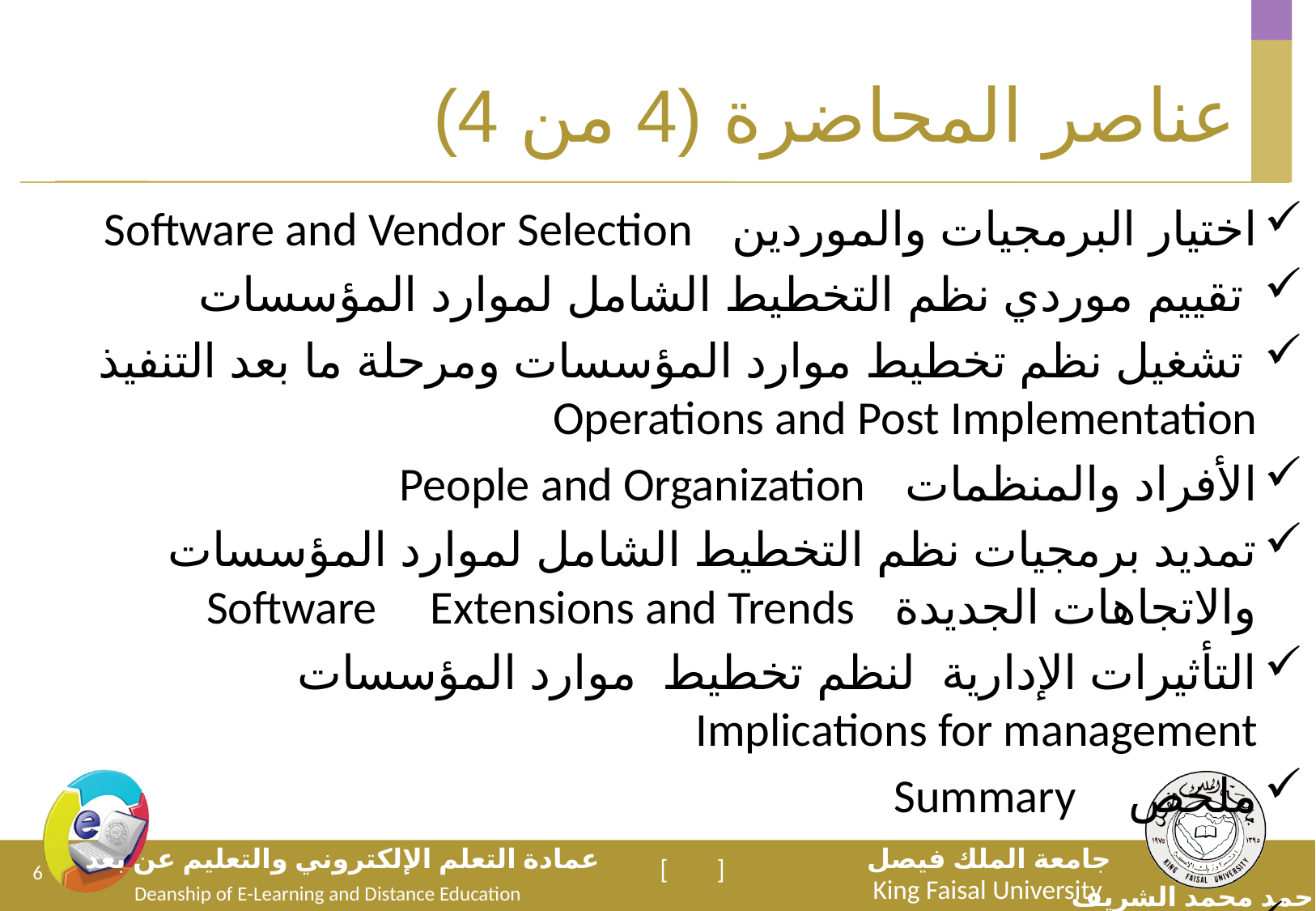

# عناصر المحاضرة (4 من 4)
اختيار البرمجيات والموردين   Software and Vendor Selection
 تقييم موردي نظم التخطيط الشامل لموارد المؤسسات
 تشغيل نظم تخطيط موارد المؤسسات ومرحلة ما بعد التنفيذ  Operations and Post Implementation
الأفراد والمنظمات   People and Organization
تمديد برمجيات نظم التخطيط الشامل لموارد المؤسسات  والاتجاهات الجديدة   Software     Extensions and Trends
التأثيرات الإدارية  لنظم تخطيط  موارد المؤسسات Implications for management
ملخص    Summary

6